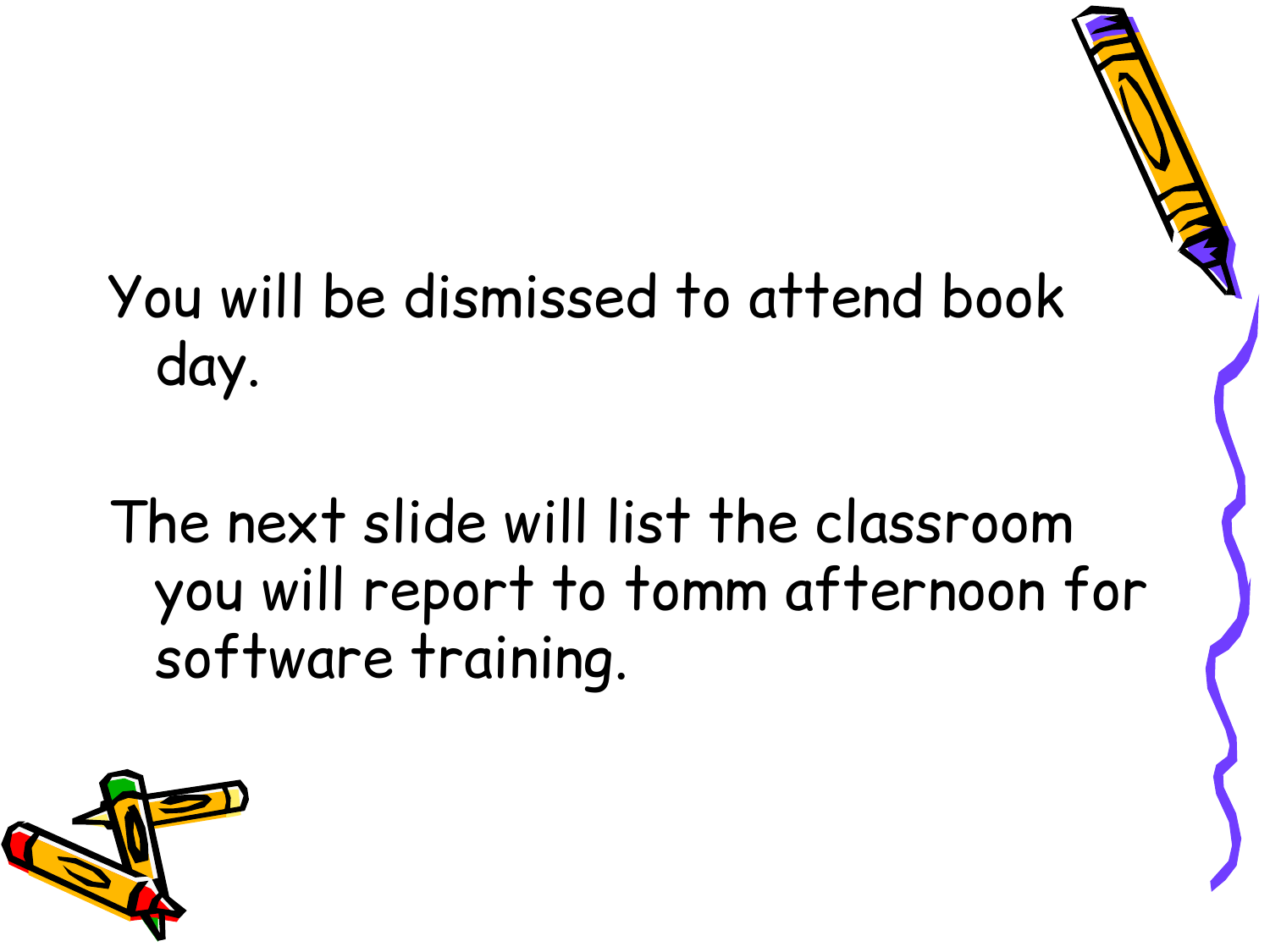

#
You will be dismissed to attend book day.

The next slide will list the classroom you will report to tomm afternoon for software training.